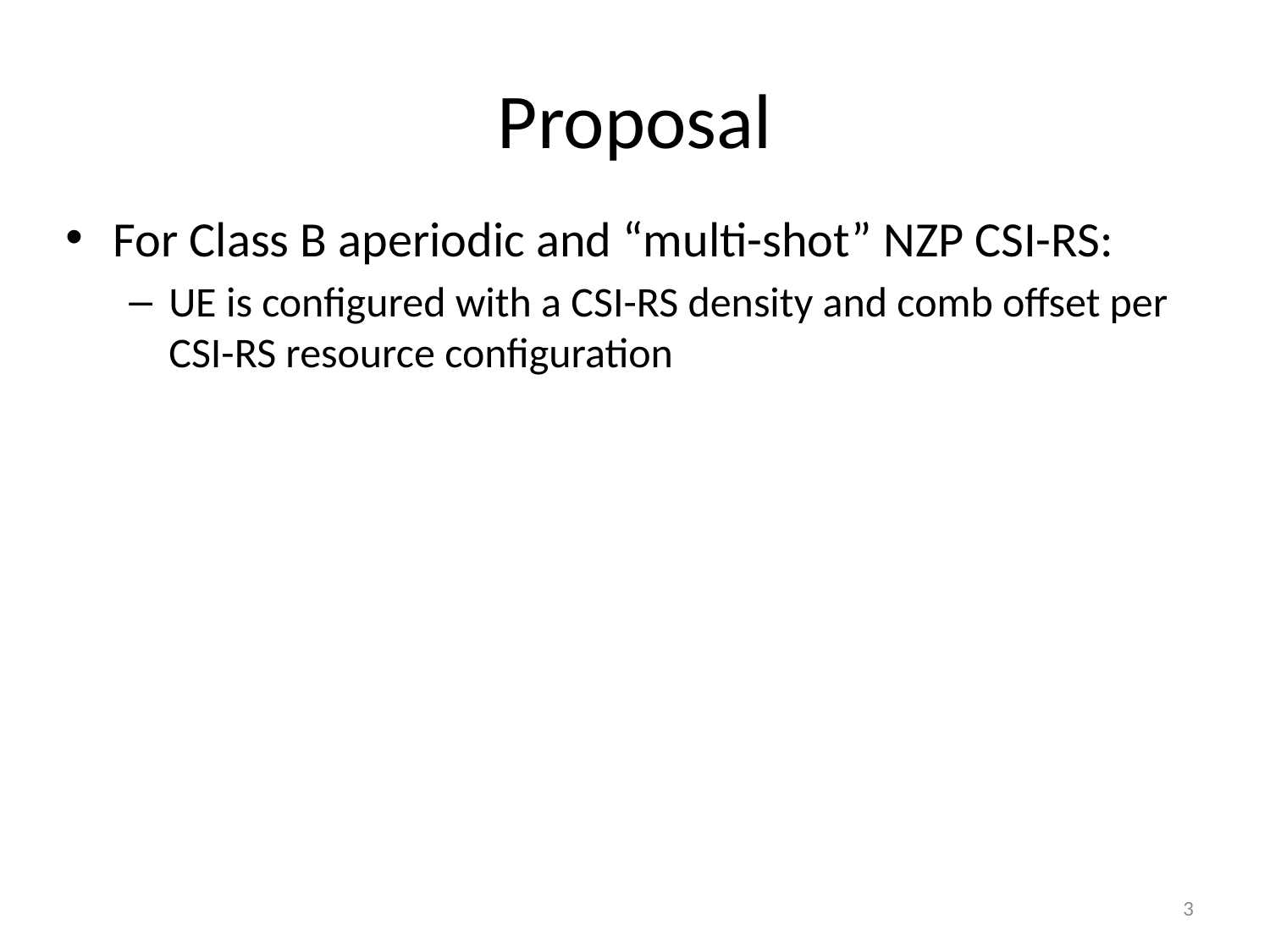

# Proposal
For Class B aperiodic and “multi-shot” NZP CSI-RS:
UE is configured with a CSI-RS density and comb offset per CSI-RS resource configuration

3